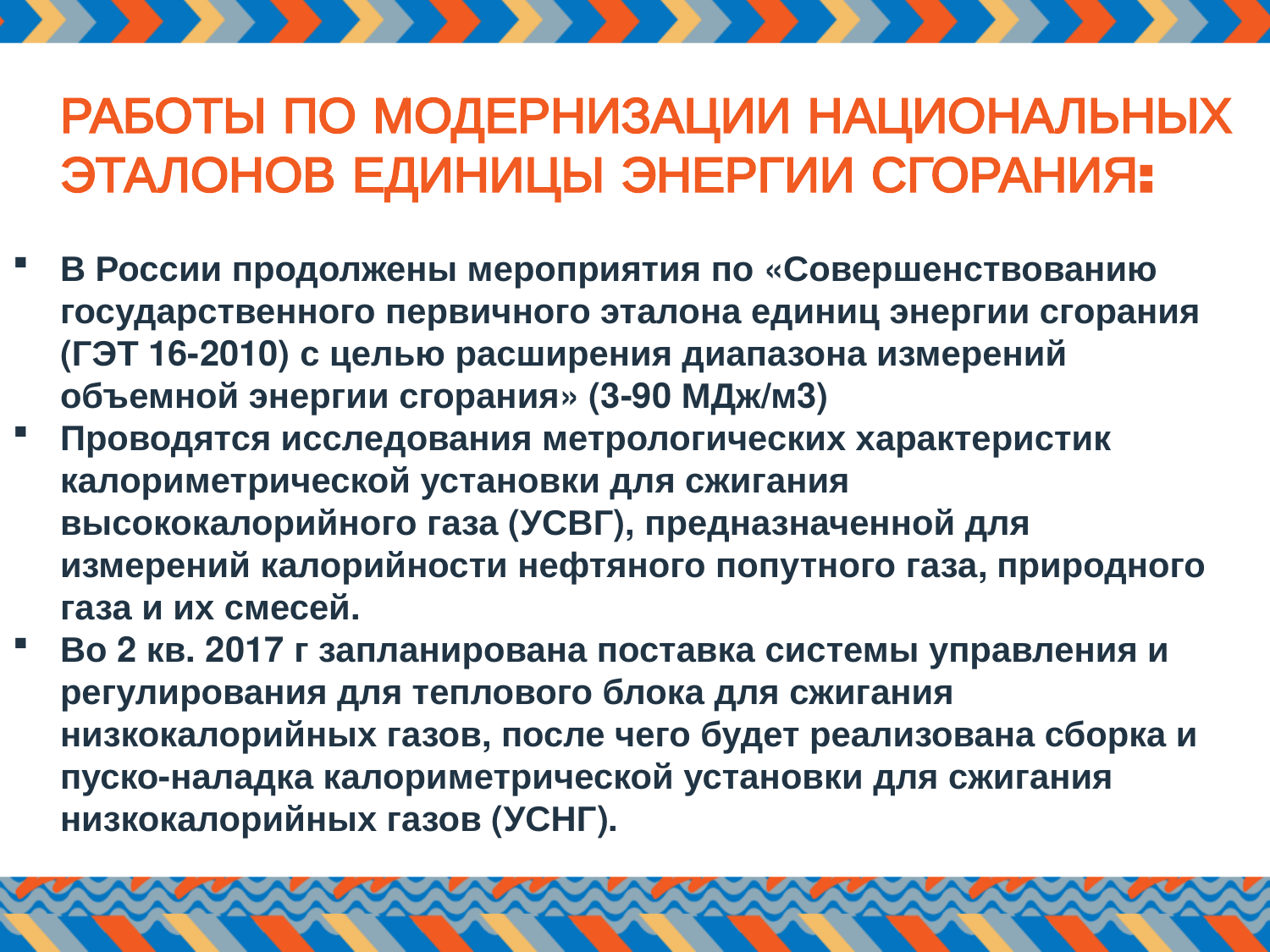

РАБОТЫ ПО МОДЕРНИЗАЦИИ НАЦИОНАЛЬНЫХ ЭТАЛОНОВ ЕДИНИЦЫ ЭНЕРГИИ СГОРАНИЯ:
В России продолжены мероприятия по «Совершенствованию государственного первичного эталона единиц энергии сгорания (ГЭТ 16-2010) с целью расширения диапазона измерений объемной энергии сгорания» (3-90 МДж/м3)
Проводятся исследования метрологических характеристик калориметрической установки для сжигания высококалорийного газа (УСВГ), предназначенной для измерений калорийности нефтяного попутного газа, природного газа и их смесей.
Во 2 кв. 2017 г запланирована поставка системы управления и регулирования для теплового блока для сжигания низкокалорийных газов, после чего будет реализована сборка и пуско-наладка калориметрической установки для сжигания низкокалорийных газов (УСНГ).